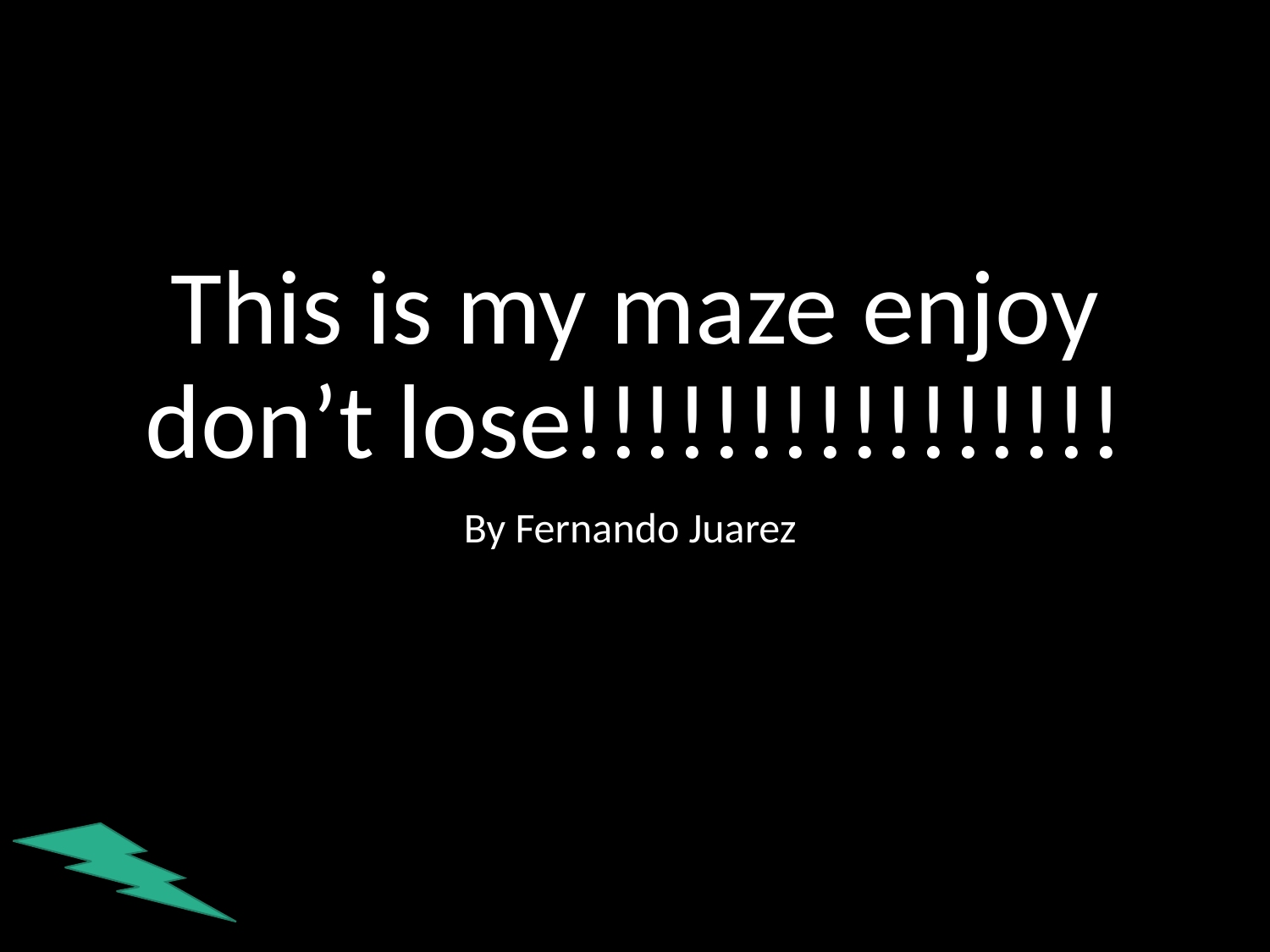

# This is my maze enjoy don’t lose!!!!!!!!!!!!!!!!
By Fernando Juarez